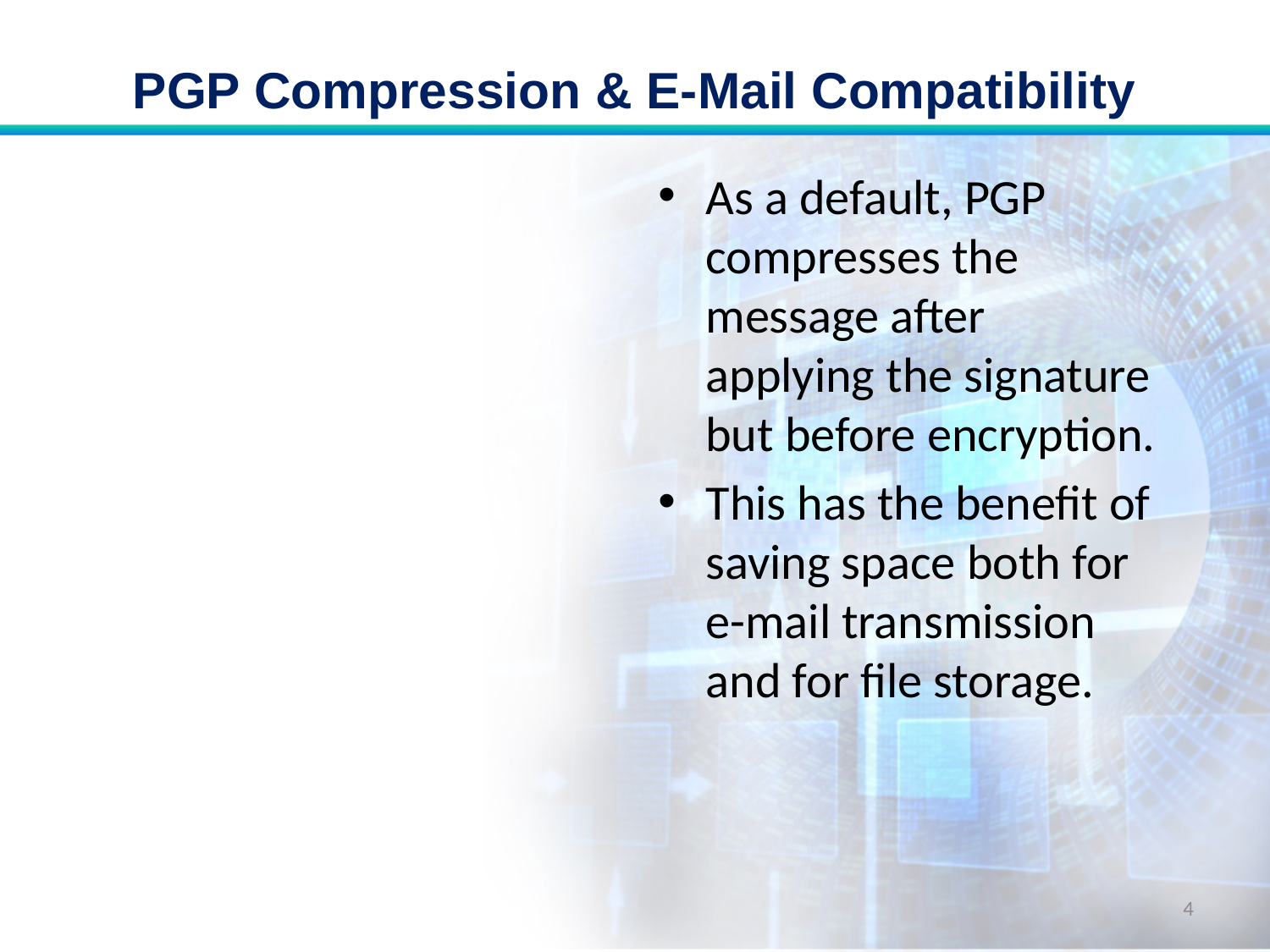

# PGP Compression & E-Mail Compatibility
As a default, PGP compresses the message after applying the signature but before encryption.
This has the benefit of saving space both for e-mail transmission and for file storage.

4